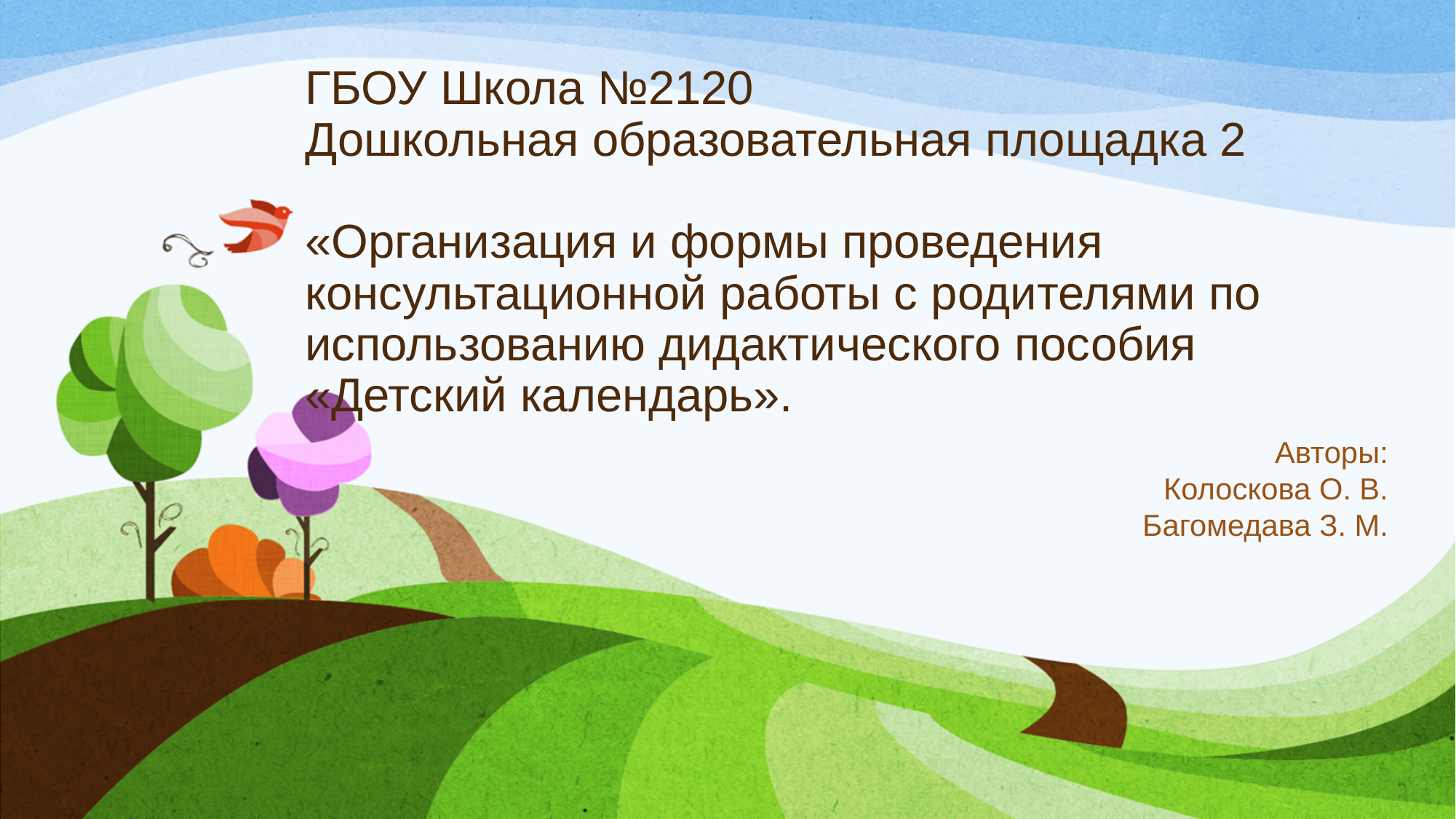

# ГБОУ Школа №2120 Дошкольная образовательная площадка 2 «Организация и формы проведения консультационной работы с родителями по использованию дидактического пособия «Детский календарь».
Авторы:
Колоскова О. В.
Багомедава З. М.